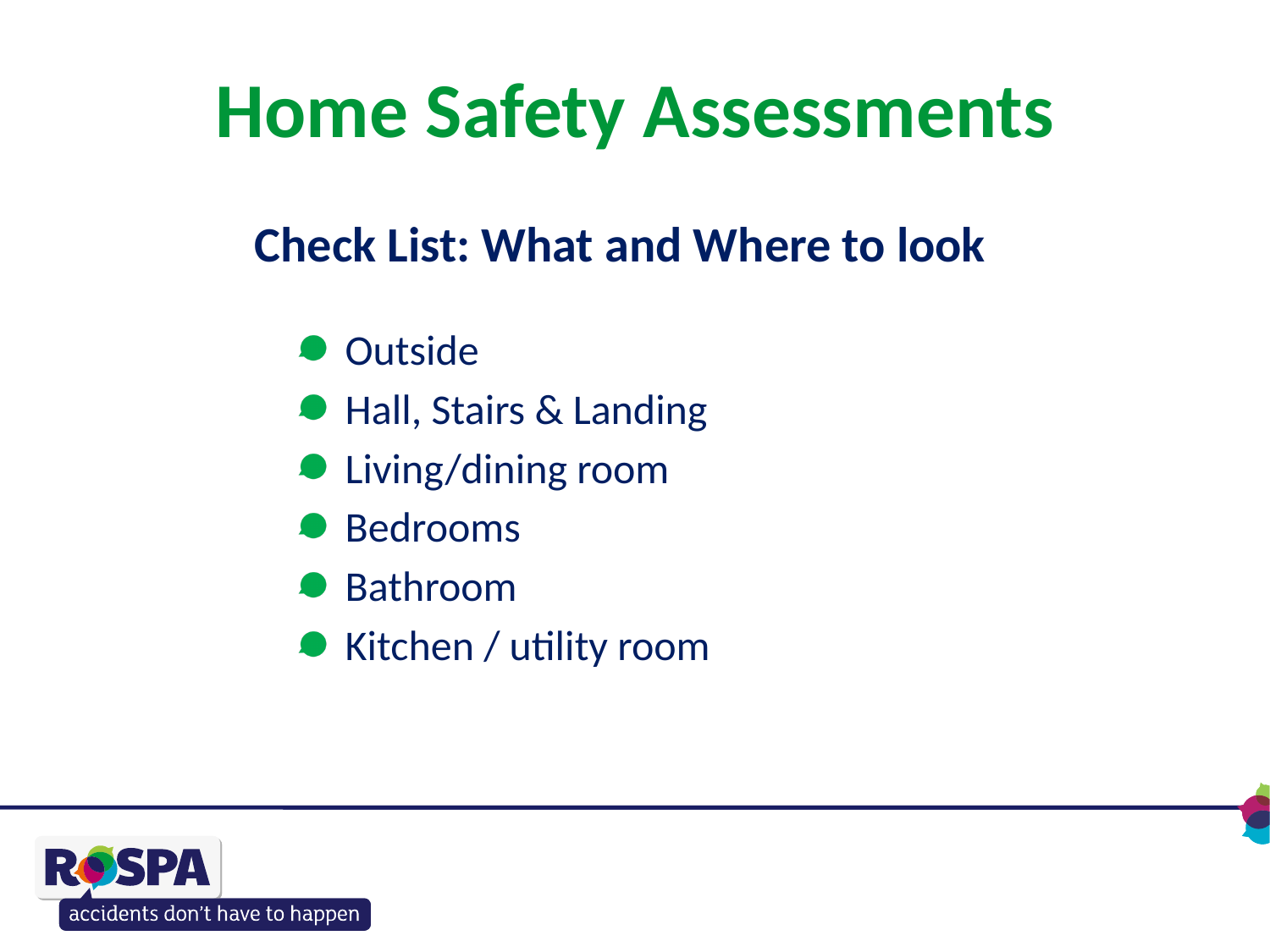

# Home Safety Assessments
Check List: What and Where to look

Outside
Hall, Stairs & Landing
Living/dining room
Bedrooms
Bathroom
Kitchen / utility room